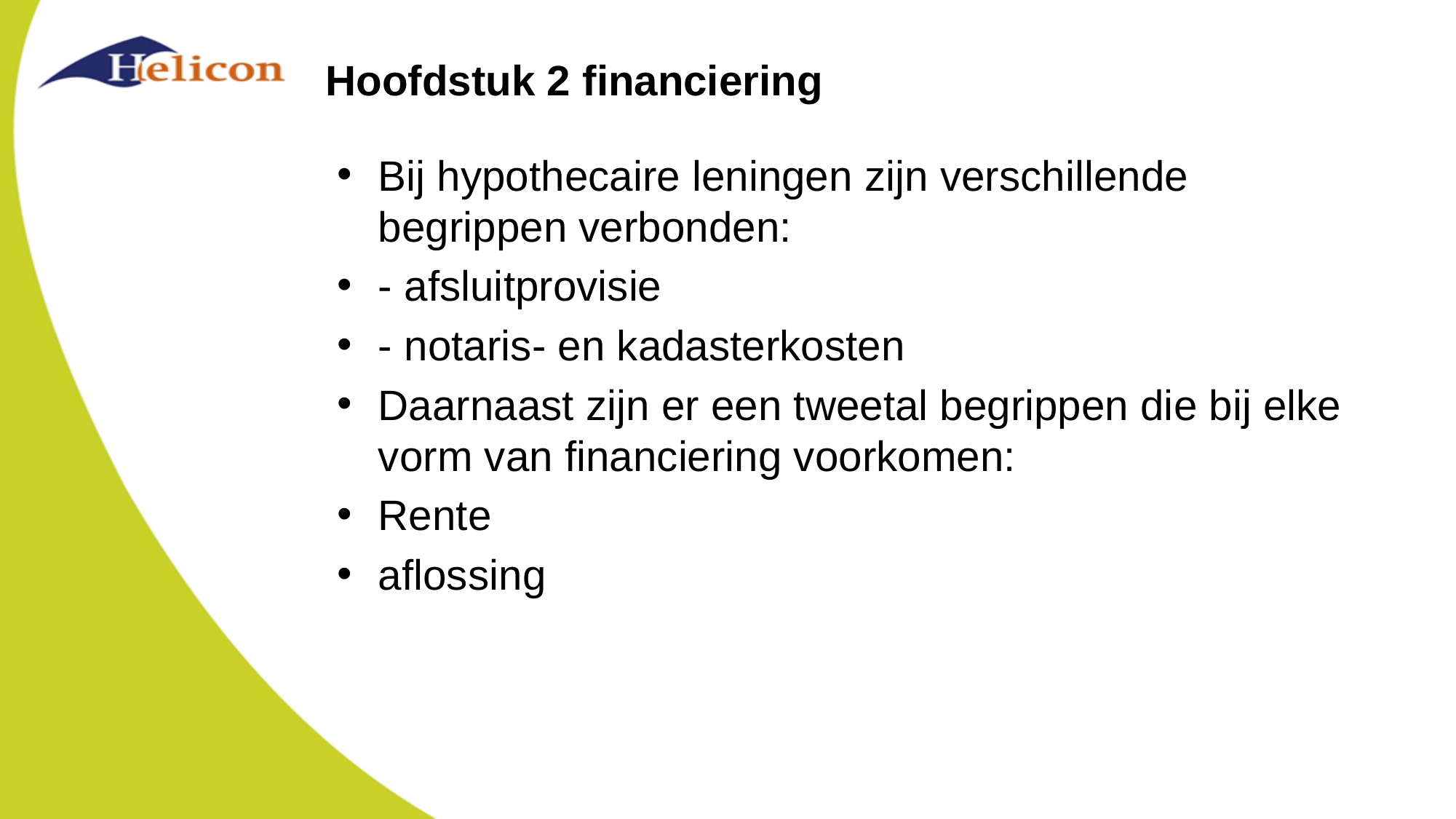

# Hoofdstuk 2 financiering
Bij hypothecaire leningen zijn verschillende begrippen verbonden:
- afsluitprovisie
- notaris- en kadasterkosten
Daarnaast zijn er een tweetal begrippen die bij elke vorm van financiering voorkomen:
Rente
aflossing